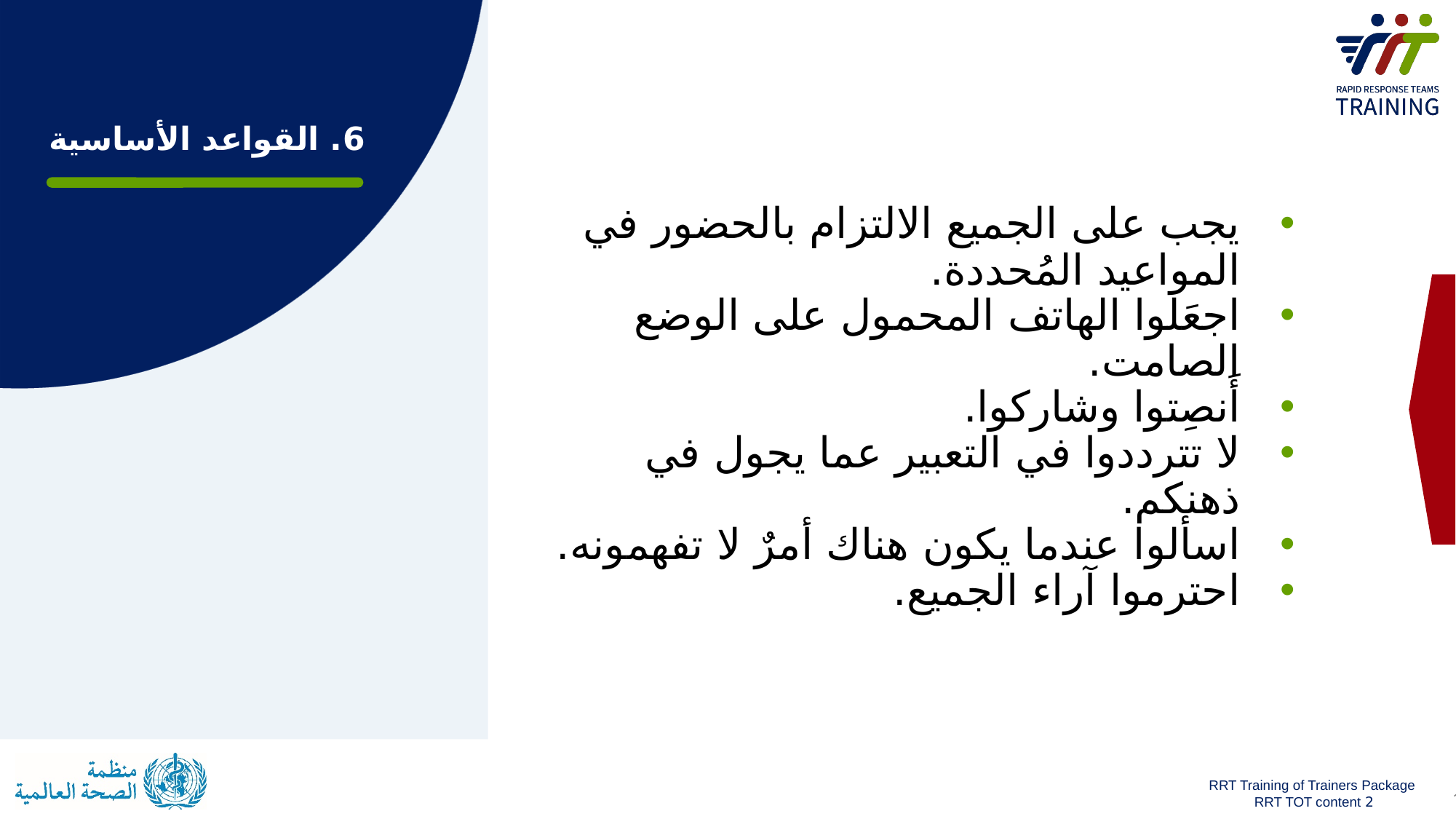

# 6. القواعد الأساسية
يجب على الجميع الالتزام بالحضور في المواعيد المُحددة.
اجعَلوا الهاتف المحمول على الوضع الصامت.
أَنصِتوا وشاركوا.
لا تترددوا في التعبير عما يجول في ذهنكم.
اسألوا عندما يكون هناك أمرٌ لا تفهمونه.
احترموا آراء الجميع.